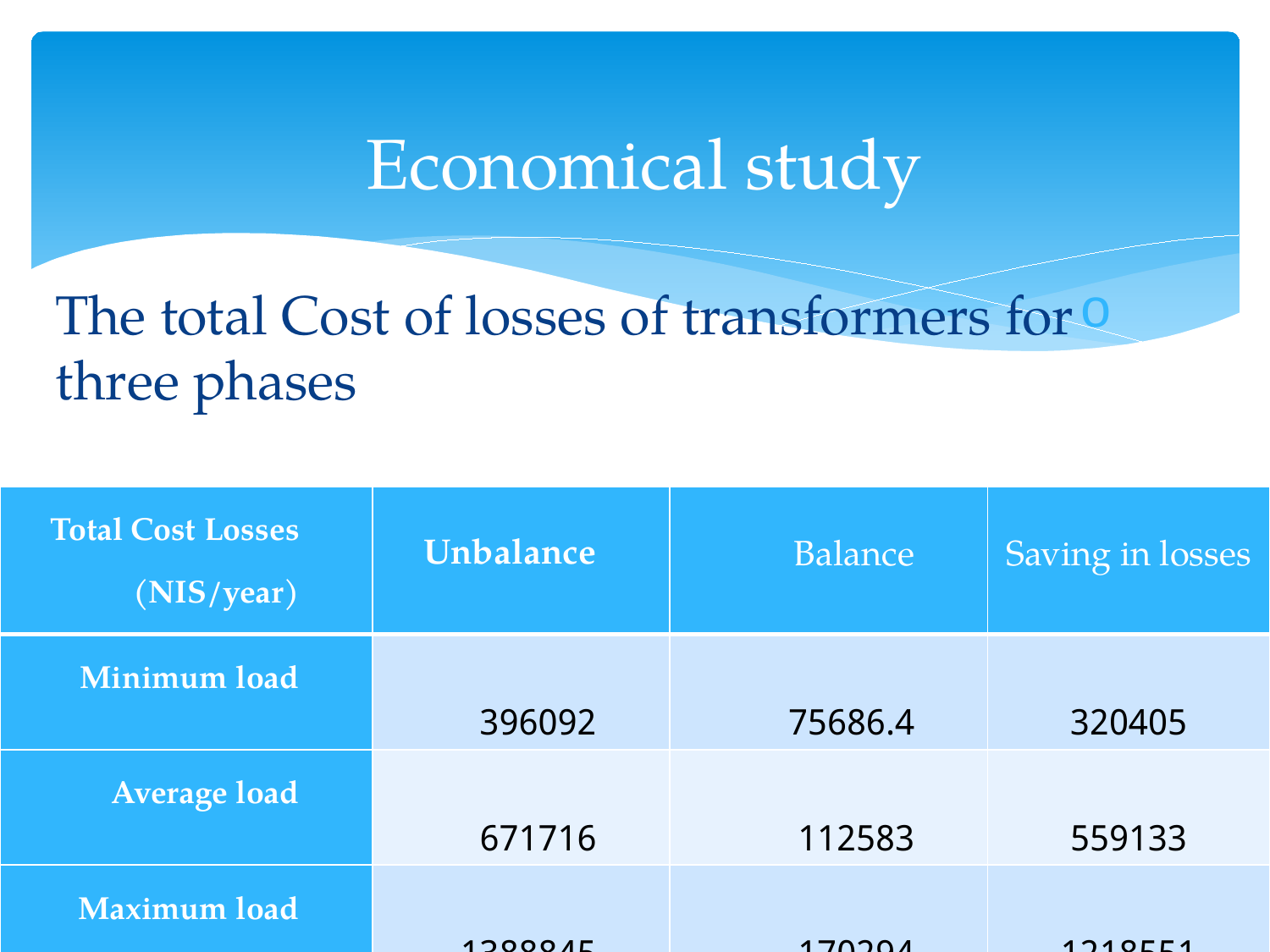

# Economical study

The total Cost of losses of transformers for three phases

| Total Cost Losses (NIS/year) | Unbalance | Balance | Saving in losses |
| --- | --- | --- | --- |
| Minimum load | 396092 | 75686.4 | 320405 |
| Average load | 671716 | 112583 | 559133 |
| Maximum load | 1388845 | 170294 | 1218551 |